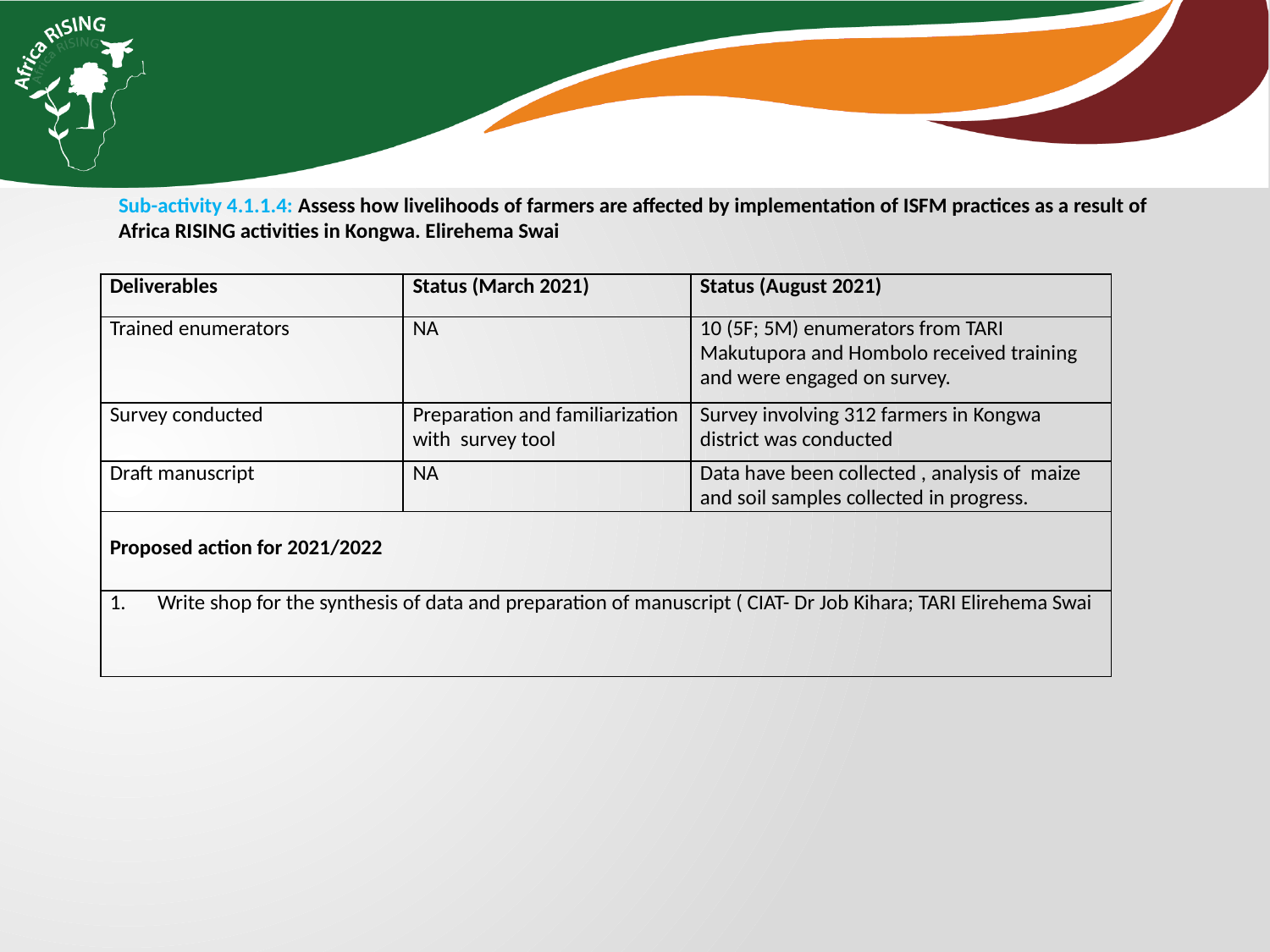

Sub-activity 4.1.1.4: Assess how livelihoods of farmers are affected by implementation of ISFM practices as a result of Africa RISING activities in Kongwa. Elirehema Swai

| Deliverables | Status (March 2021) | Status (August 2021) |
| --- | --- | --- |
| Trained enumerators | NA | 10 (5F; 5M) enumerators from TARI Makutupora and Hombolo received training and were engaged on survey. |
| Survey conducted | Preparation and familiarization with survey tool | Survey involving 312 farmers in Kongwa district was conducted |
| Draft manuscript | NA | Data have been collected , analysis of maize and soil samples collected in progress. |
| Proposed action for 2021/2022 |  |  |
| Write shop for the synthesis of data and preparation of manuscript ( CIAT- Dr Job Kihara; TARI Elirehema Swai |  |  |